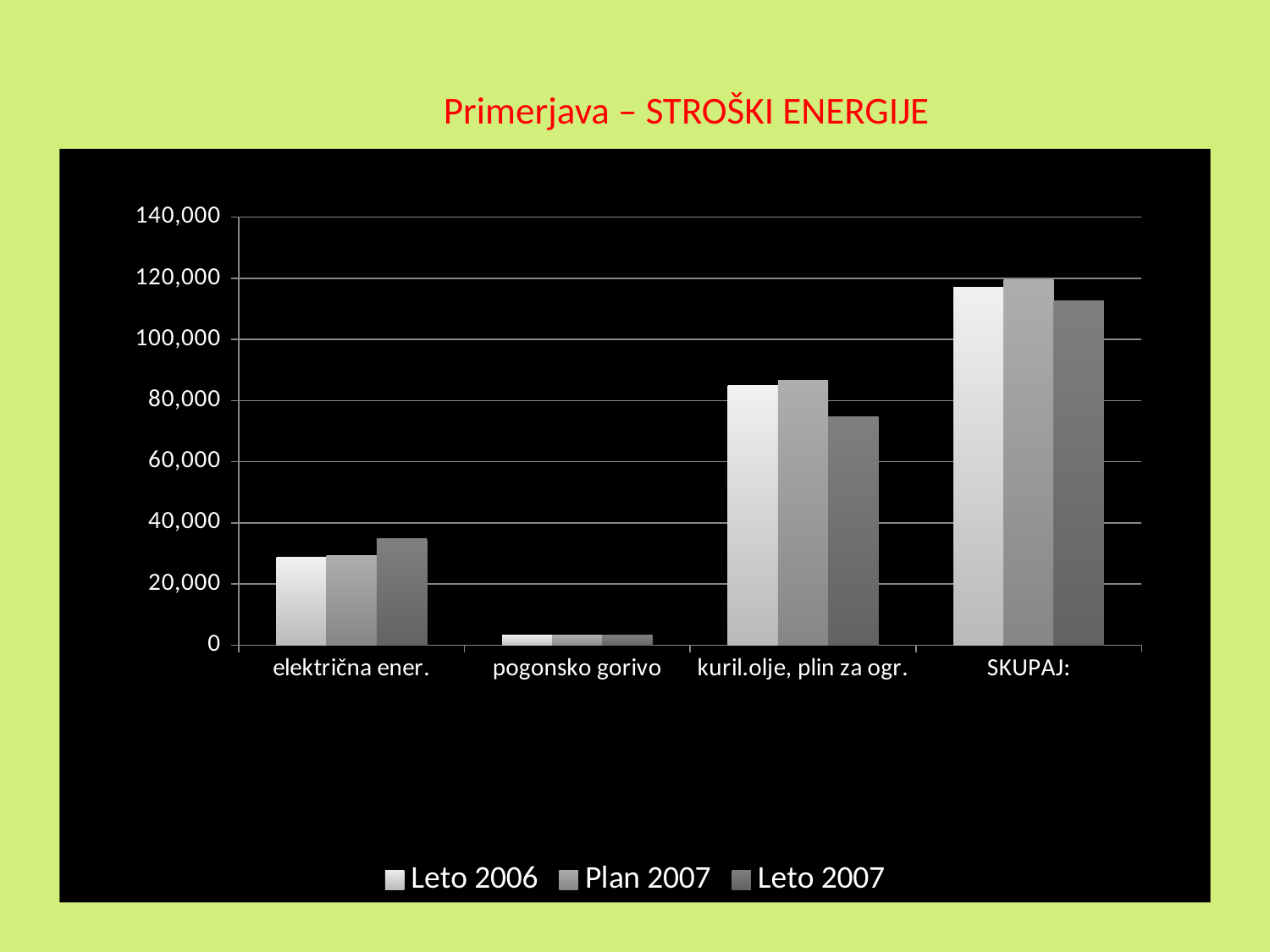

# Primerjava – STROŠKI ENERGIJE

### Chart

| Category | Leto 2006 | Plan 2007 | Leto 2007 |
|---|---|---|---|
| električna ener. | 28795.69 | 29400.4 | 34770.14 |
| pogonsko gorivo | 3337.61 | 3407.7 | 3374.74 |
| kuril.olje, plin za ogr. | 84949.37000000002 | 86733.31 | 74619.22 |
| SKUPAJ: | 117082.6700000001 | 119541.40999999999 | 112764.1 |